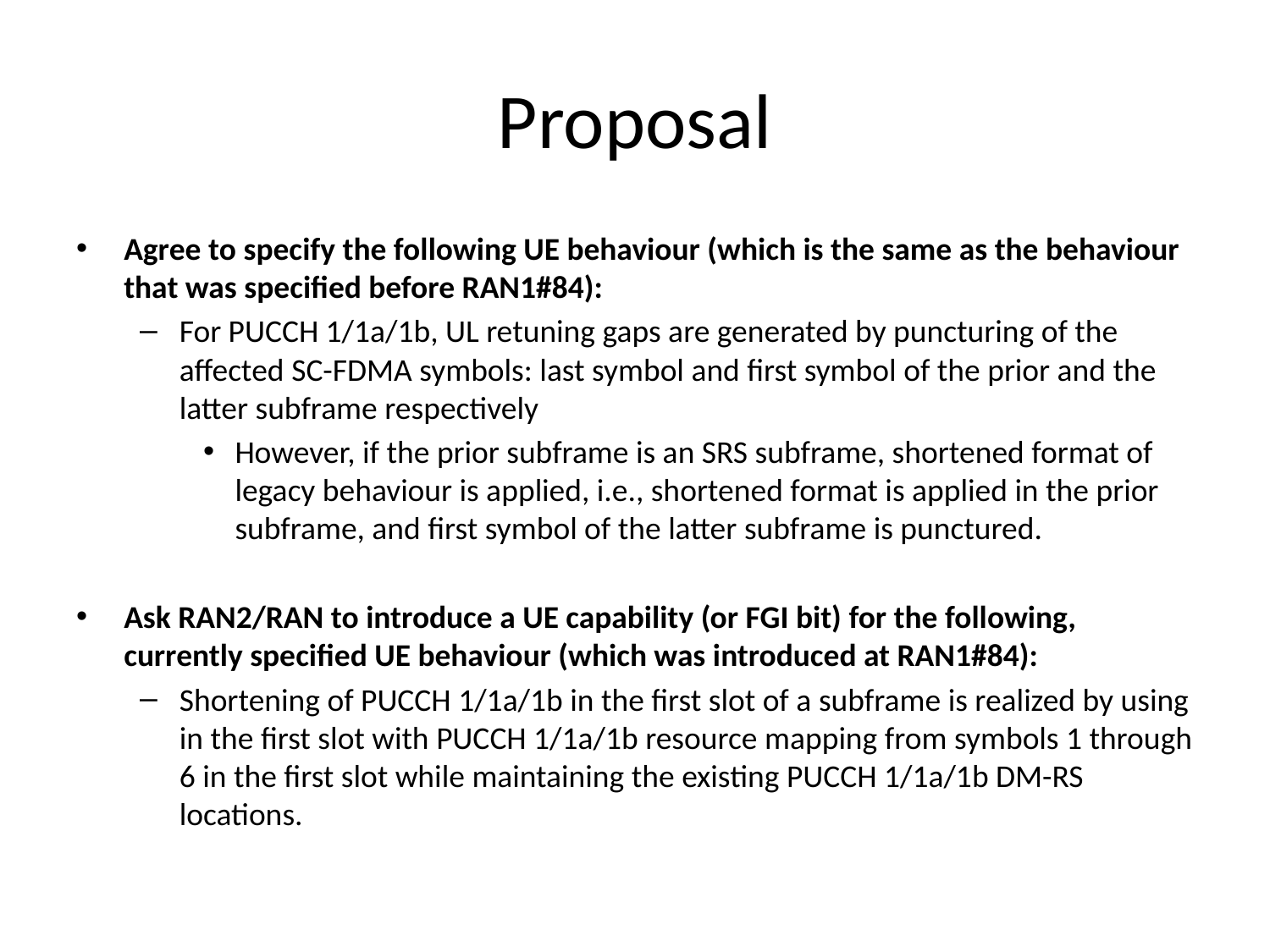

# Proposal
Agree to specify the following UE behaviour (which is the same as the behaviour that was specified before RAN1#84):
For PUCCH 1/1a/1b, UL retuning gaps are generated by puncturing of the affected SC-FDMA symbols: last symbol and first symbol of the prior and the latter subframe respectively
However, if the prior subframe is an SRS subframe, shortened format of legacy behaviour is applied, i.e., shortened format is applied in the prior subframe, and first symbol of the latter subframe is punctured.

Ask RAN2/RAN to introduce a UE capability (or FGI bit) for the following, currently specified UE behaviour (which was introduced at RAN1#84):
Shortening of PUCCH 1/1a/1b in the first slot of a subframe is realized by using in the first slot with PUCCH 1/1a/1b resource mapping from symbols 1 through 6 in the first slot while maintaining the existing PUCCH 1/1a/1b DM-RS locations.